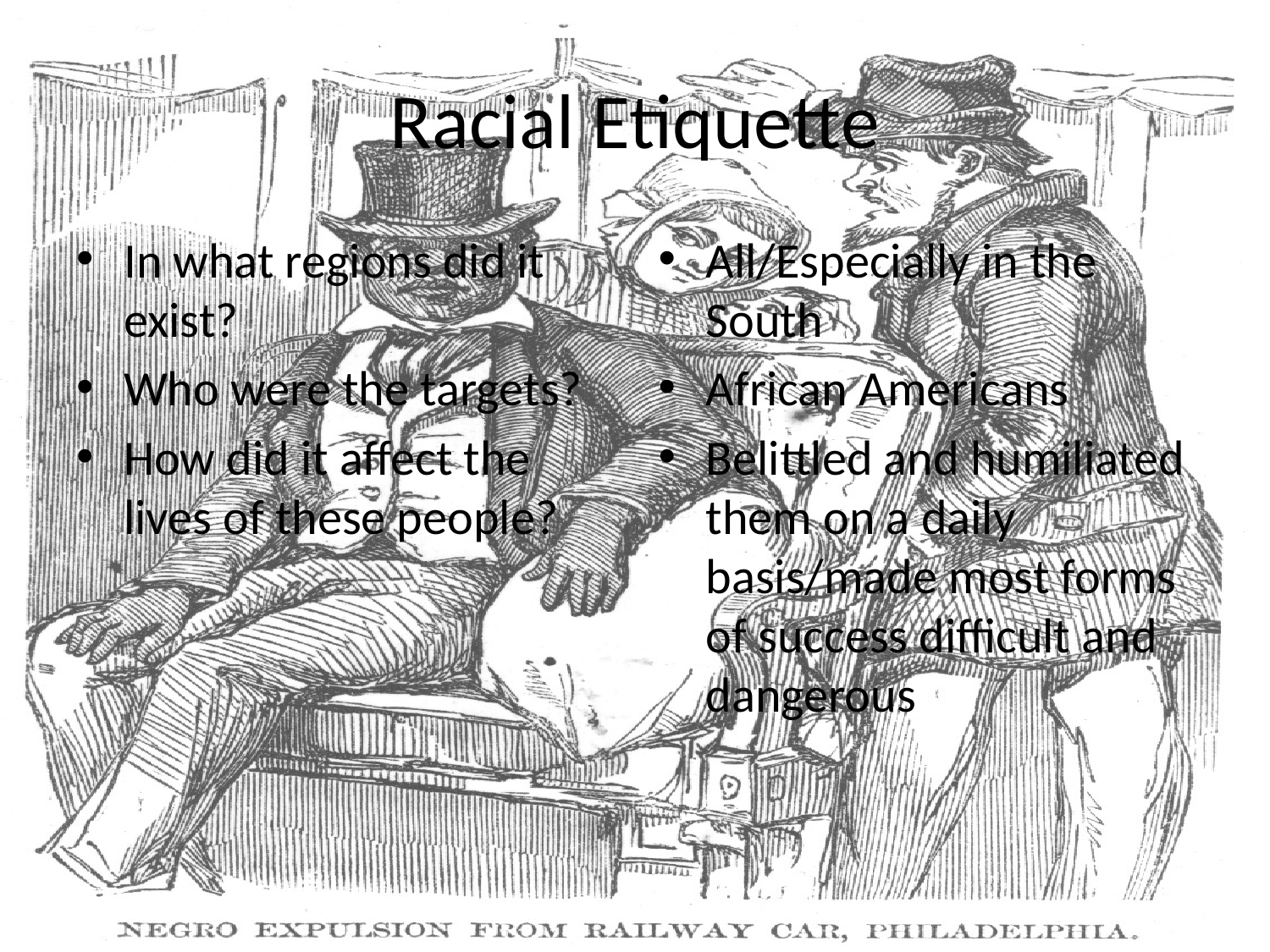

# Racial Etiquette
In what regions did it exist?
Who were the targets?
How did it affect the lives of these people?
All/Especially in the South
African Americans
Belittled and humiliated them on a daily basis/made most forms of success difficult and dangerous